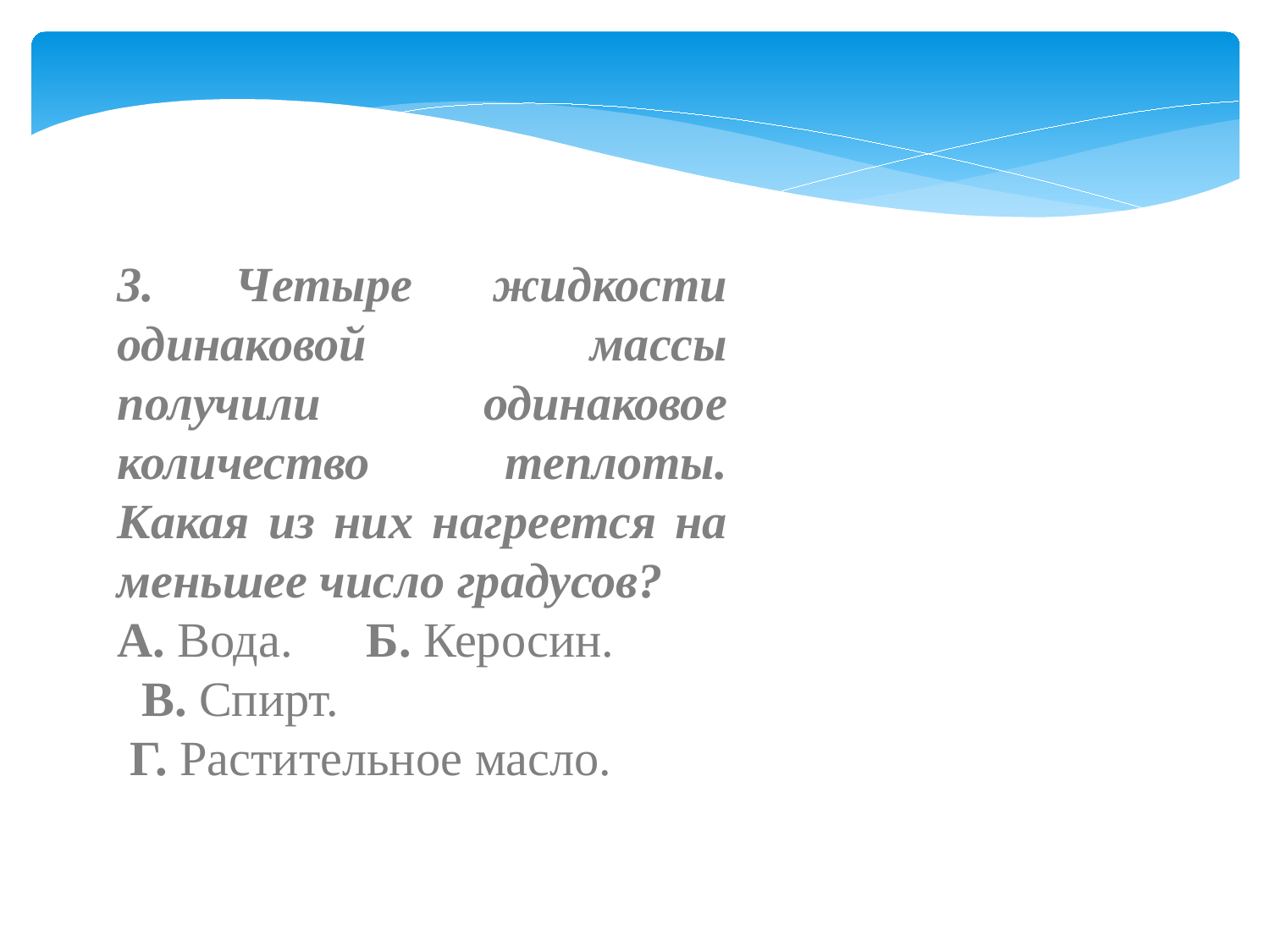

3. Четыре жидкости одинаковой массы получили одинаковое количество теплоты. Какая из них нагреется на меньшее число градусов?
А. Вода.      Б. Керосин.       В. Спирт.        Г. Растительное масло.